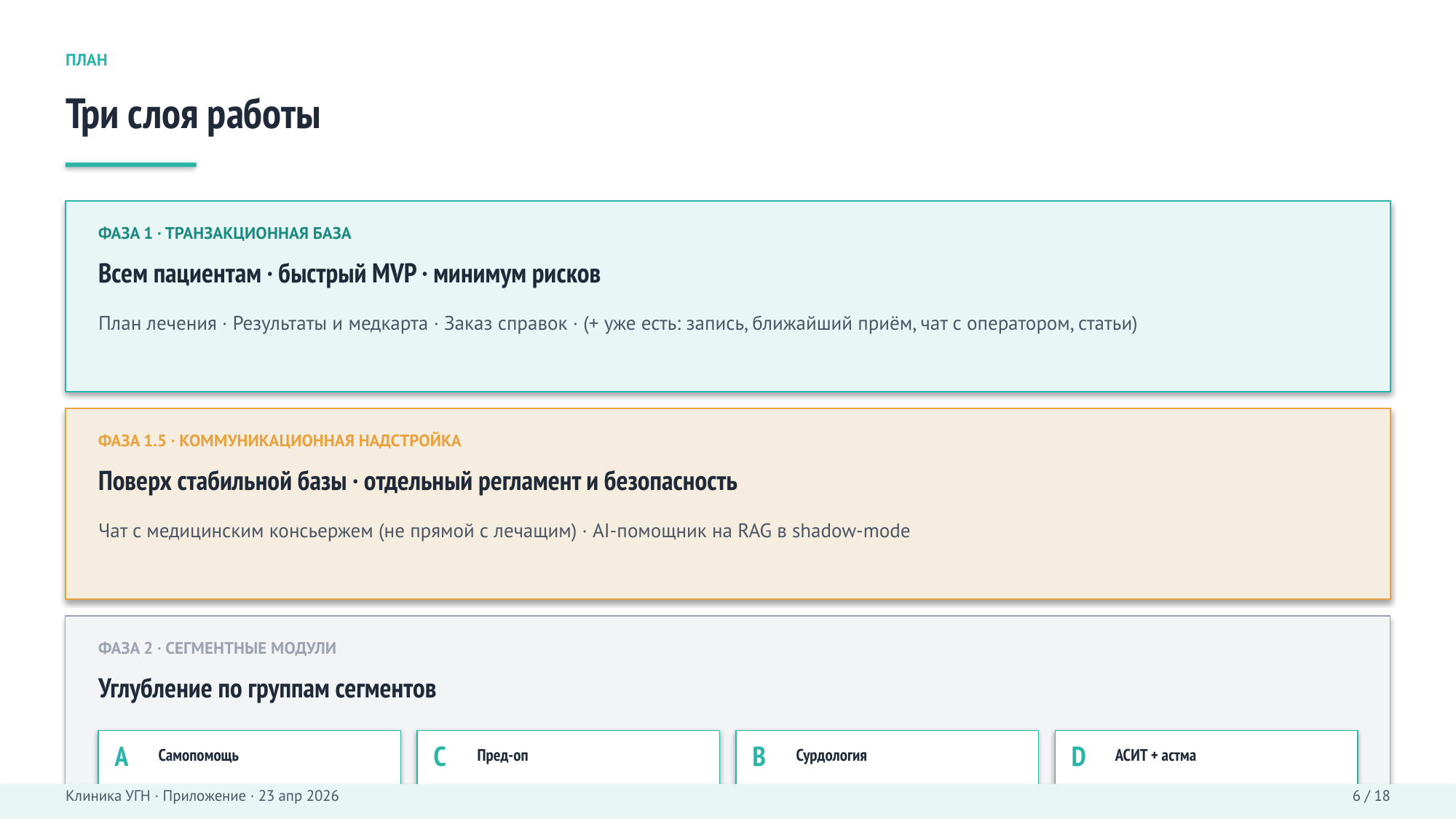

ПЛАН
Три слоя работы

ФАЗА 1 · ТРАНЗАКЦИОННАЯ БАЗА
Всем пациентам · быстрый MVP · минимум рисков
План лечения · Результаты и медкарта · Заказ справок · (+ уже есть: запись, ближайший приём, чат с оператором, статьи)

ФАЗА 1.5 · КОММУНИКАЦИОННАЯ НАДСТРОЙКА
Поверх стабильной базы · отдельный регламент и безопасность
Чат с медицинским консьержем (не прямой с лечащим) · AI-помощник на RAG в shadow-mode

ФАЗА 2 · СЕГМЕНТНЫЕ МОДУЛИ
Углубление по группам сегментов

A
C
B
D
Самопомощь
Пред-оп
Сурдология
АСИТ + астма

Клиника УГН · Приложение · 23 апр 2026
6 / 18